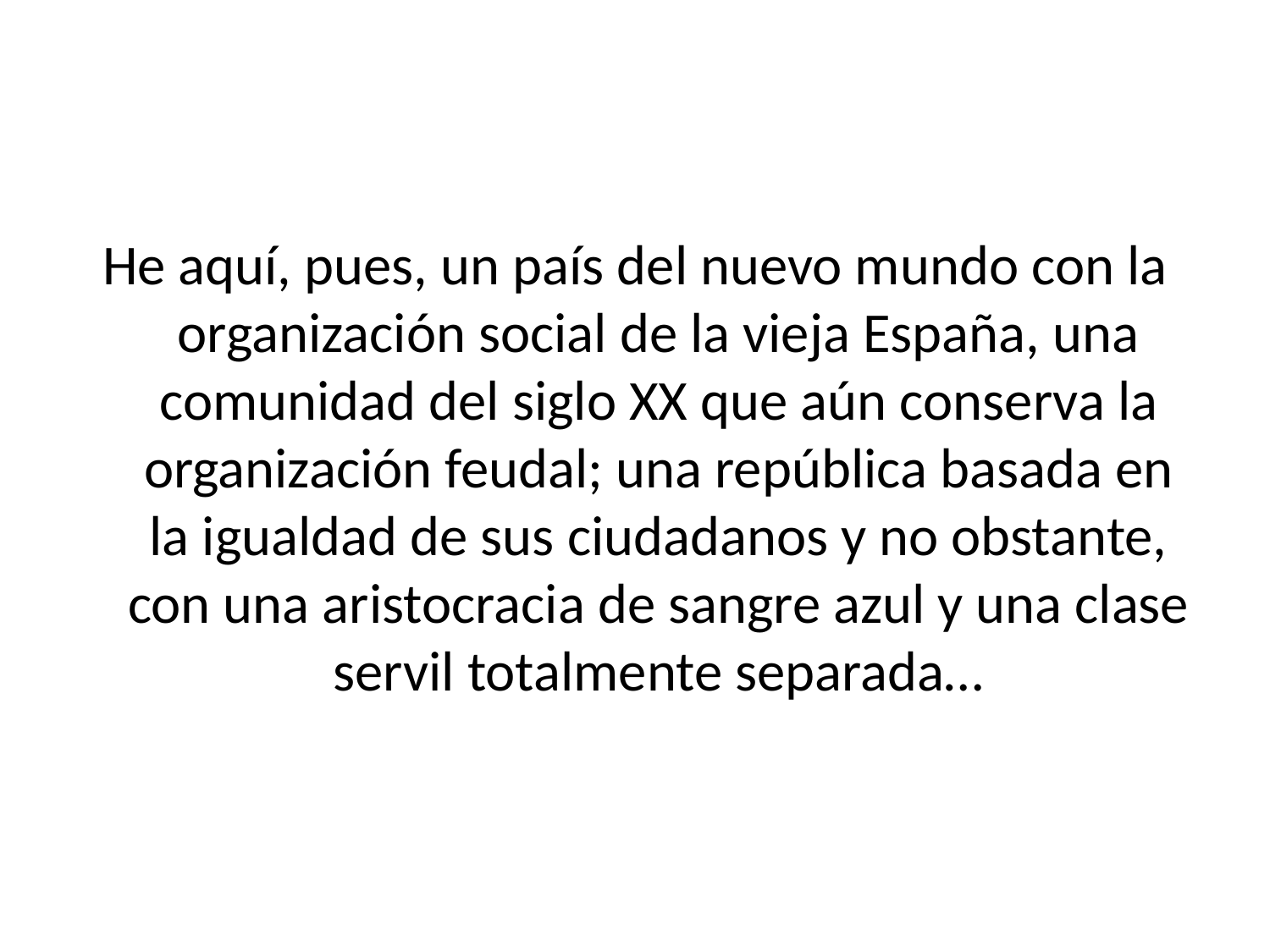

He aquí, pues, un país del nuevo mundo con la organización social de la vieja España, una comunidad del siglo XX que aún conserva la organización feudal; una república basada en la igualdad de sus ciudadanos y no obstante, con una aristocracia de sangre azul y una clase servil totalmente separada…